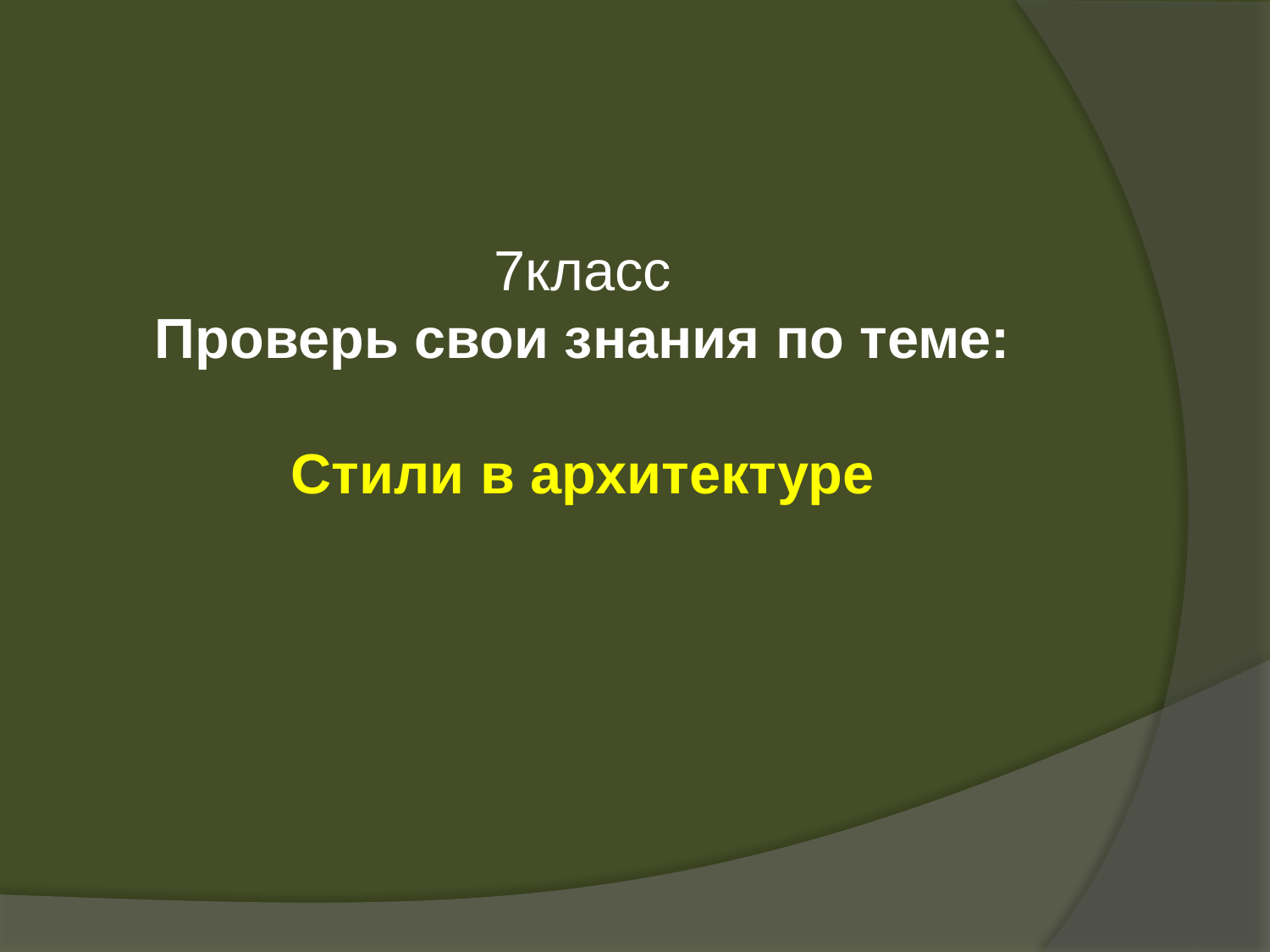

7класс
Проверь свои знания по теме:

Стили в архитектуре